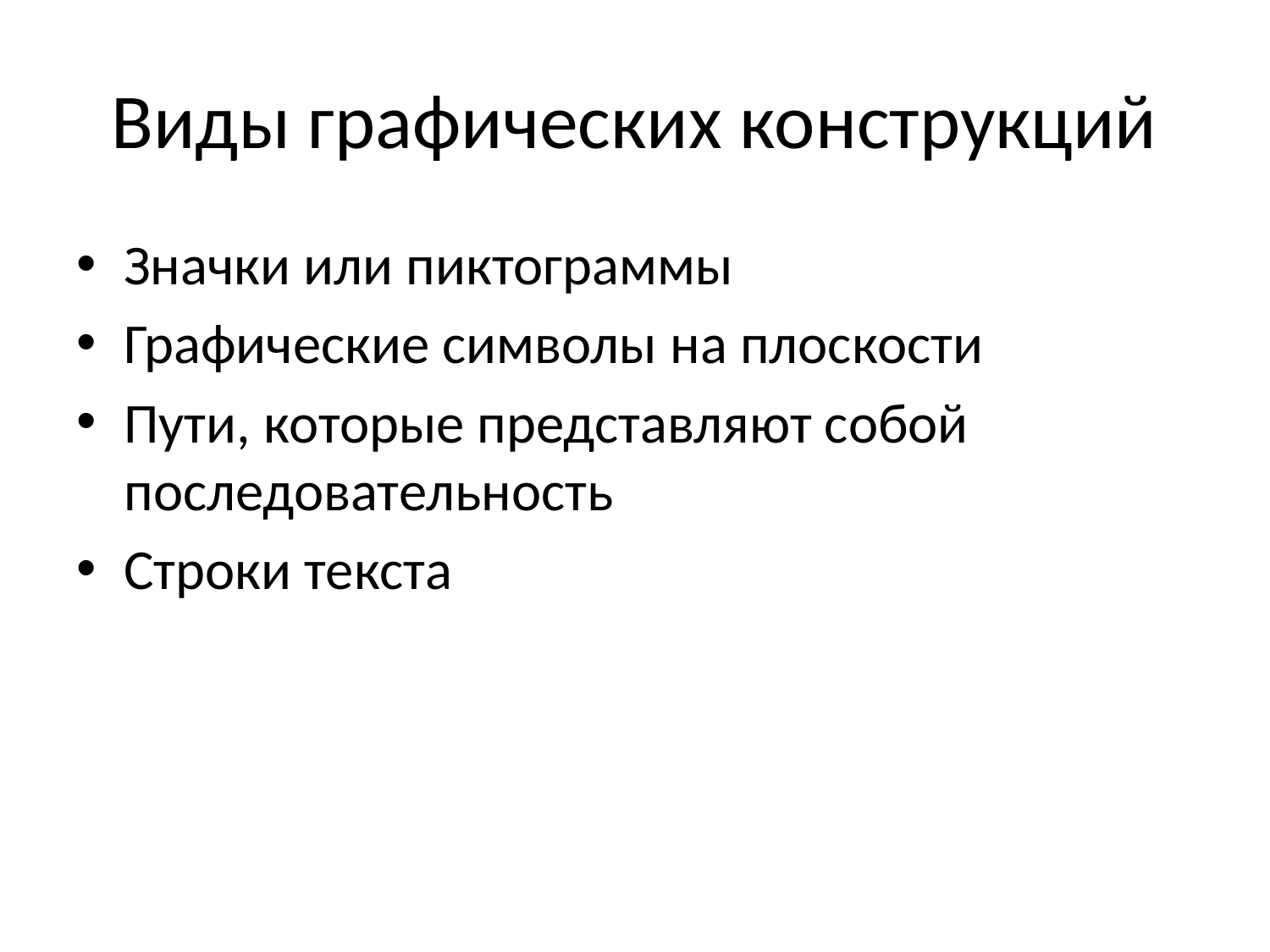

# Виды графических конструкций
Значки или пиктограммы
Графические символы на плоскости
Пути, которые представляют собой последовательность
Строки текста